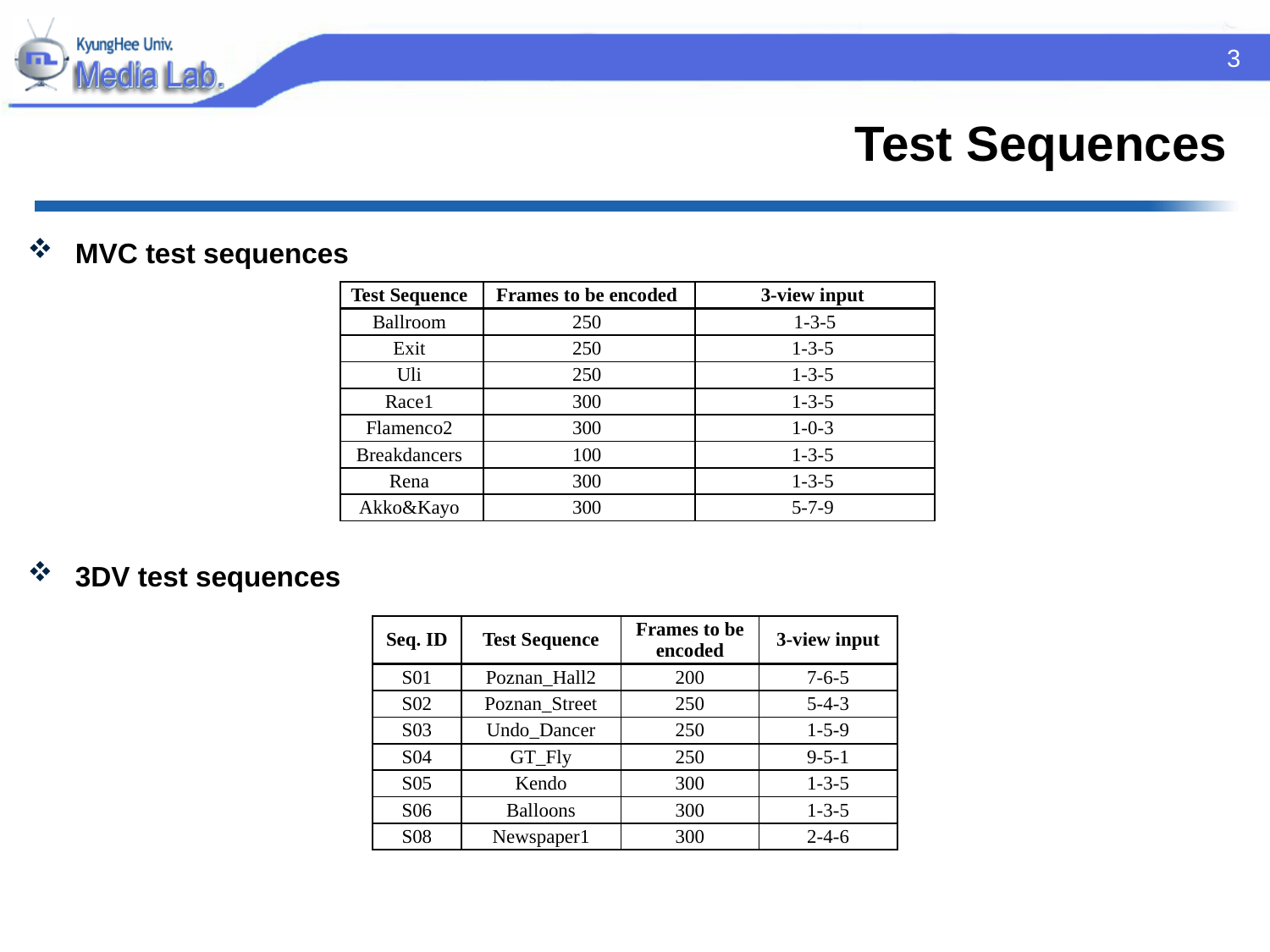

3
# Test Sequences
MVC test sequences

3DV test sequences
| Test Sequence | Frames to be encoded | 3-view input |
| --- | --- | --- |
| Ballroom | 250 | 1-3-5 |
| Exit | 250 | 1-3-5 |
| Uli | 250 | 1-3-5 |
| Race1 | 300 | 1-3-5 |
| Flamenco2 | 300 | 1-0-3 |
| Breakdancers | 100 | 1-3-5 |
| Rena | 300 | 1-3-5 |
| Akko&Kayo | 300 | 5-7-9 |
| Seq. ID | Test Sequence | Frames to be encoded | 3-view input |
| --- | --- | --- | --- |
| S01 | Poznan\_Hall2 | 200 | 7-6-5 |
| S02 | Poznan\_Street | 250 | 5-4-3 |
| S03 | Undo\_Dancer | 250 | 1-5-9 |
| S04 | GT\_Fly | 250 | 9-5-1 |
| S05 | Kendo | 300 | 1-3-5 |
| S06 | Balloons | 300 | 1-3-5 |
| S08 | Newspaper1 | 300 | 2-4-6 |